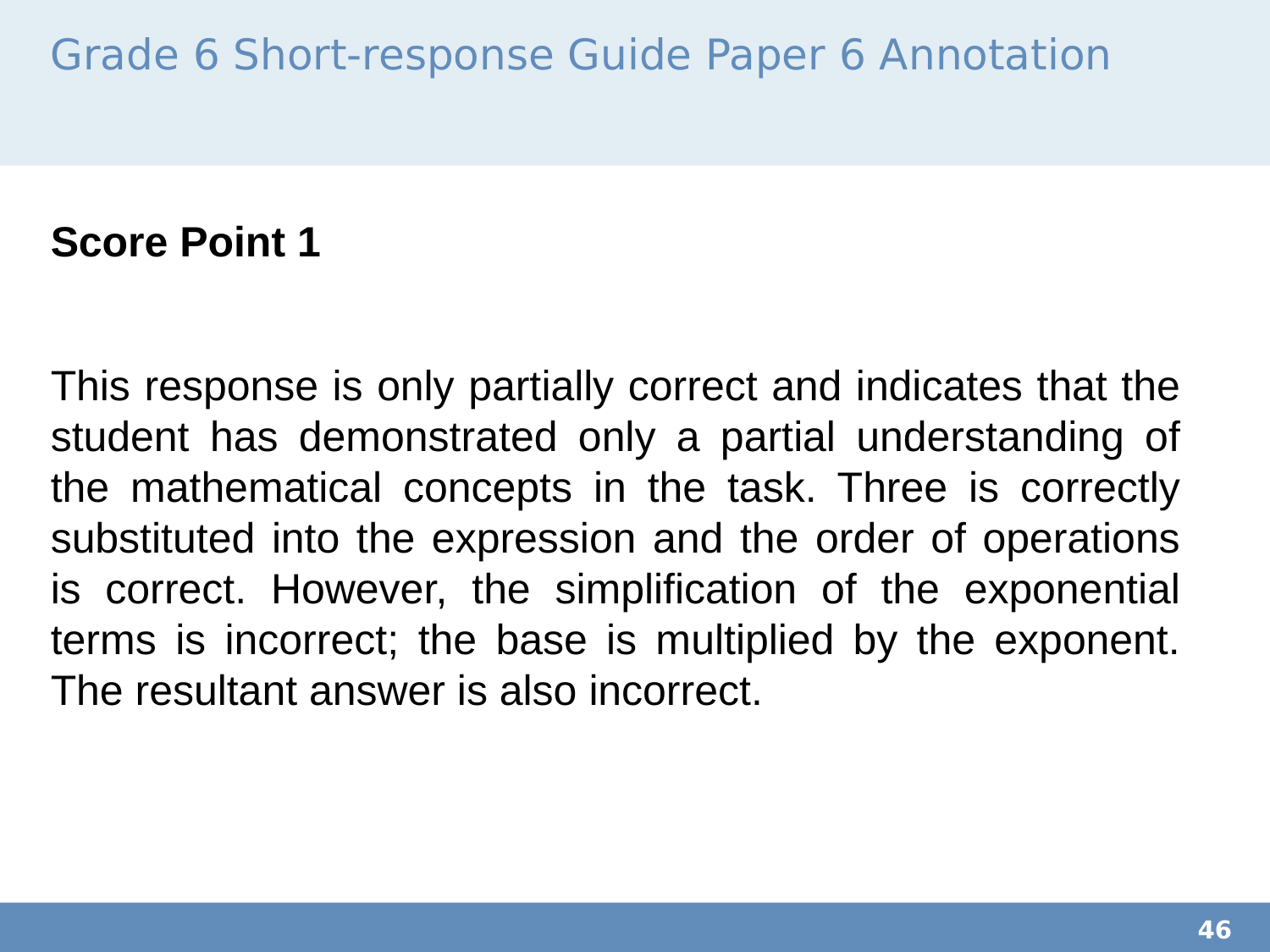

# Grade 6 Short-response Guide Paper 6 Annotation
Score Point 1

This response is only partially correct and indicates that the student has demonstrated only a partial understanding of the mathematical concepts in the task. Three is correctly substituted into the expression and the order of operations is correct. However, the simplification of the exponential terms is incorrect; the base is multiplied by the exponent. The resultant answer is also incorrect.
46